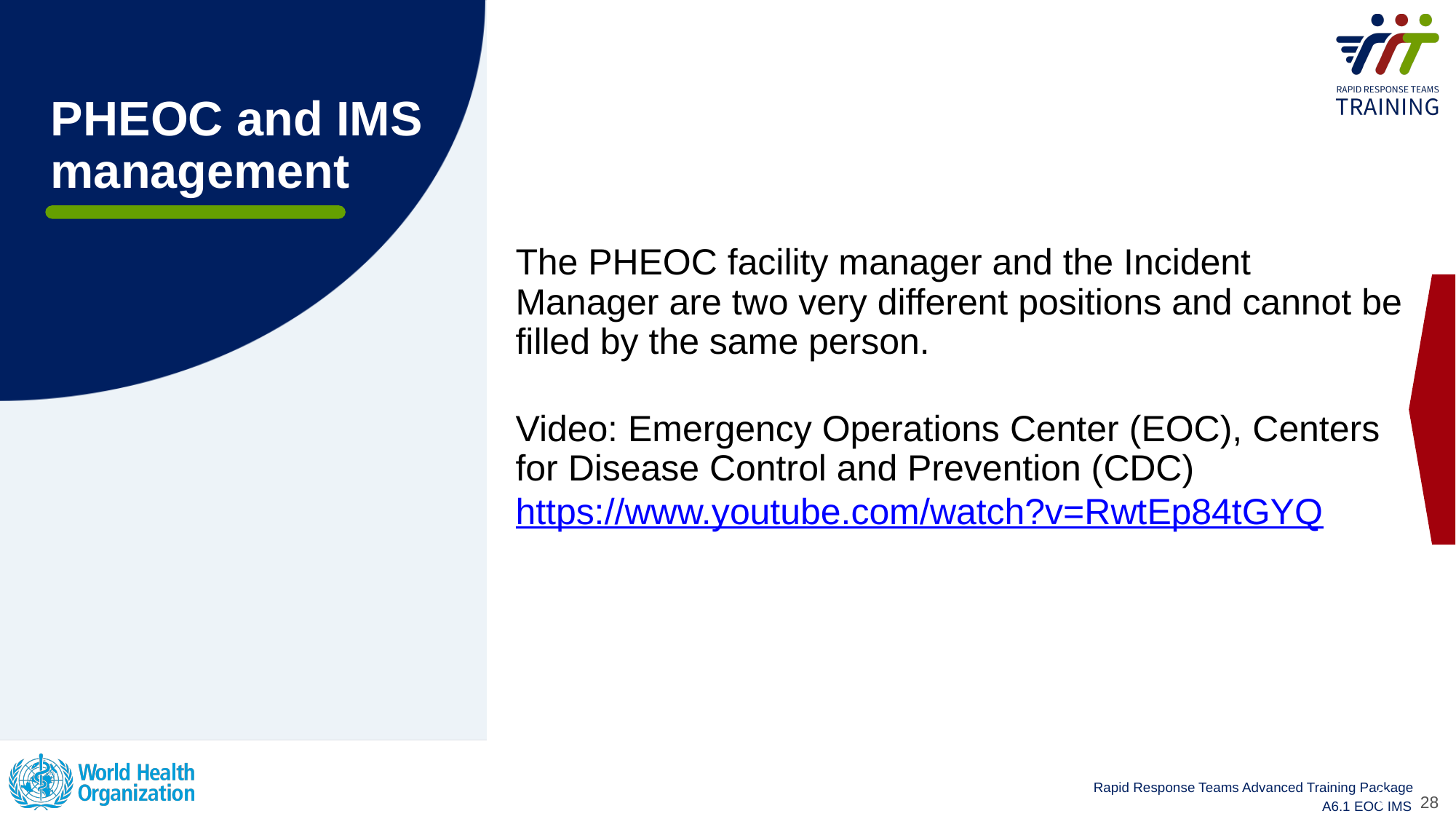

# PHEOC and IMS management
The PHEOC facility manager and the Incident Manager are two very different positions and cannot be filled by the same person.
Video: Emergency Operations Center (EOC), Centers for Disease Control and Prevention (CDC)
https://www.youtube.com/watch?v=RwtEp84tGYQ

28